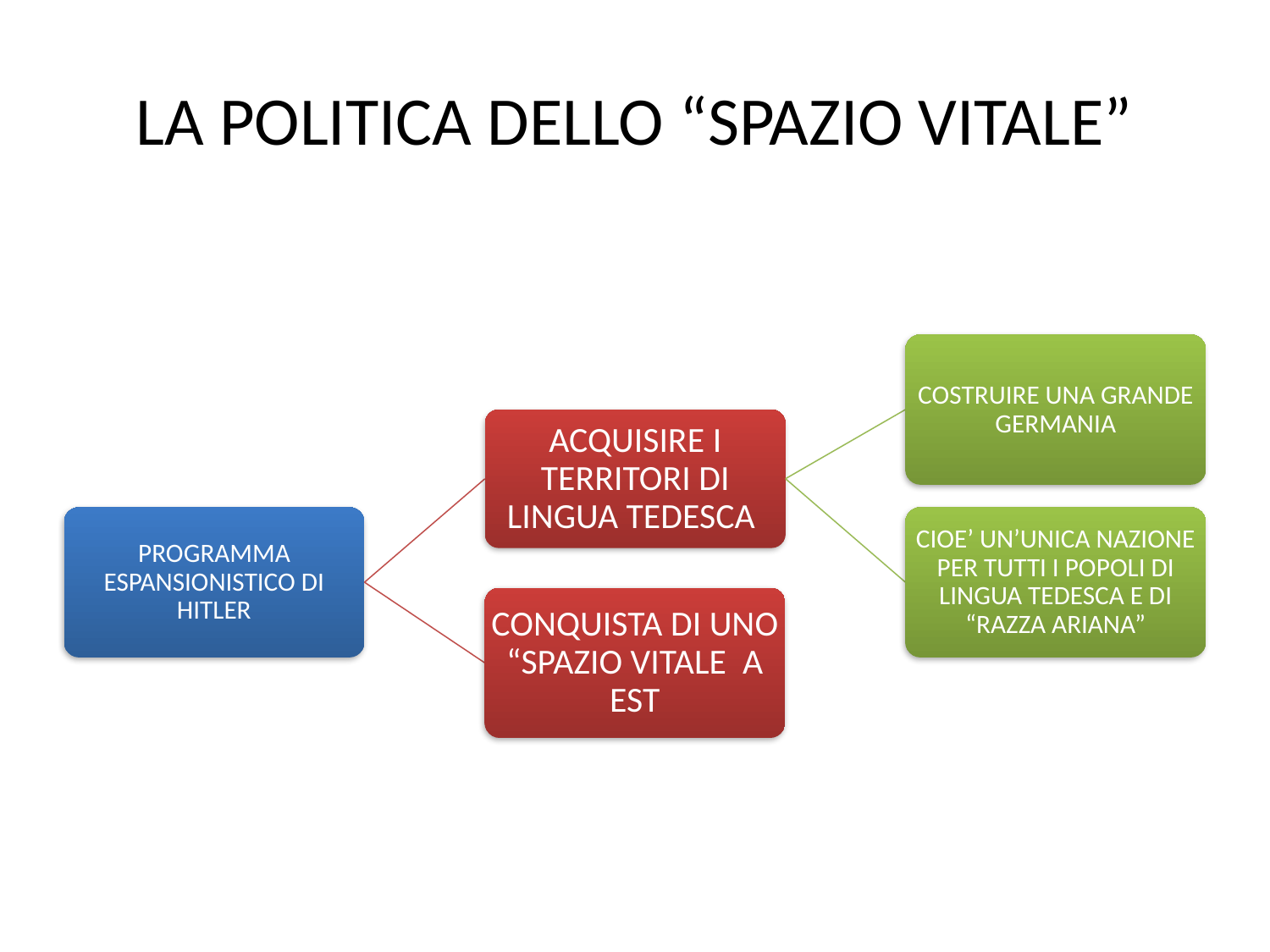

# LA POLITICA DELLO “SPAZIO VITALE”
PROGRAMMA ESPANSIONISTICO DI HITLER

ACQUISIRE I TERRITORI DI LINGUA TEDESCA

COSTRUIRE UNA GRANDE GERMANIA

CIOE’ UN’UNICA NAZIONE PER TUTTI I POPOLI DI LINGUA TEDESCA E DI “RAZZA ARIANA”

CONQUISTA DI UNO “SPAZIO VITALE  A EST